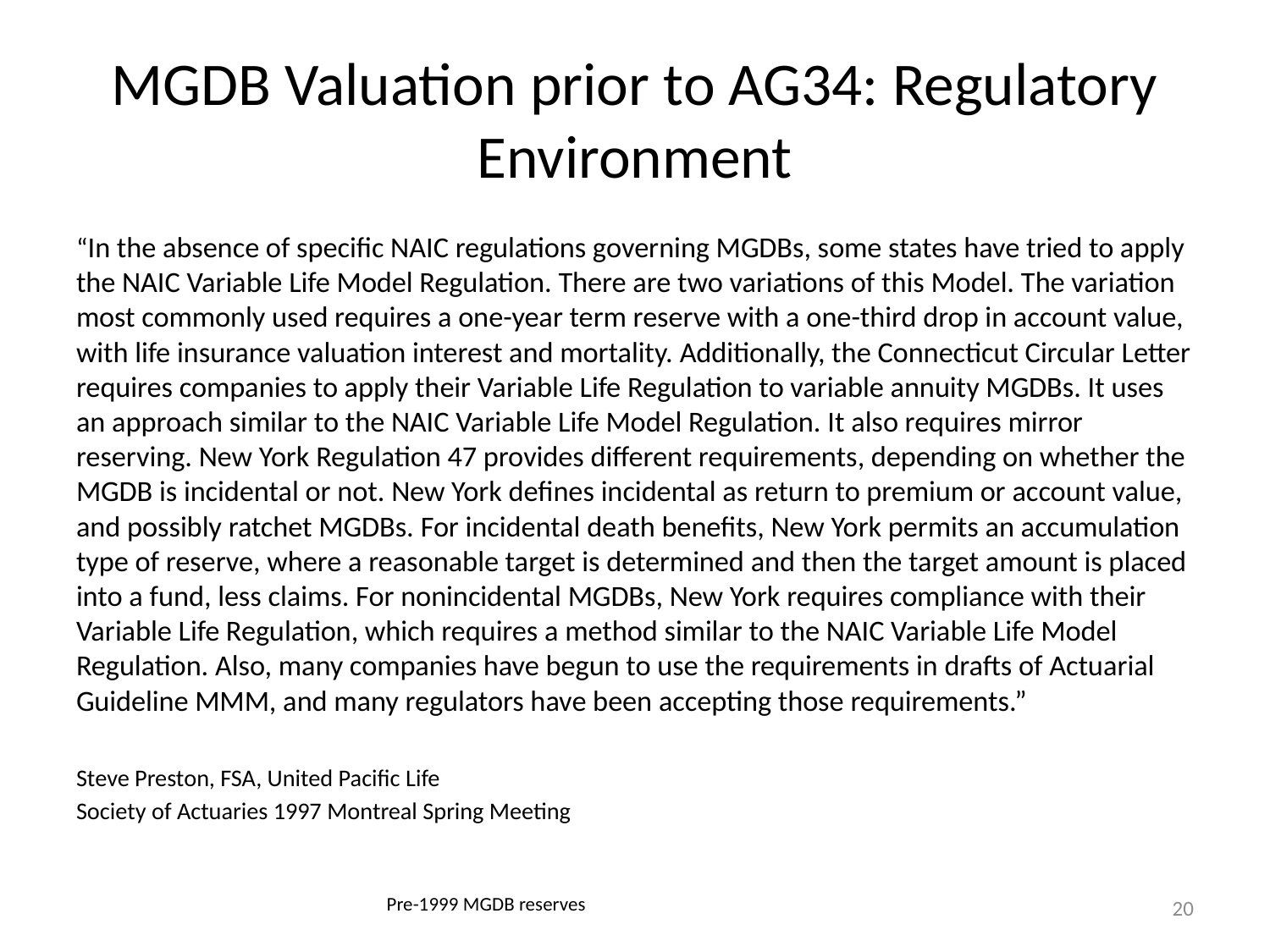

# MGDB Valuation prior to AG34: Regulatory Environment
“In the absence of specific NAIC regulations governing MGDBs, some states have tried to apply the NAIC Variable Life Model Regulation. There are two variations of this Model. The variation most commonly used requires a one-year term reserve with a one-third drop in account value, with life insurance valuation interest and mortality. Additionally, the Connecticut Circular Letter requires companies to apply their Variable Life Regulation to variable annuity MGDBs. It uses an approach similar to the NAIC Variable Life Model Regulation. It also requires mirror reserving. New York Regulation 47 provides different requirements, depending on whether the MGDB is incidental or not. New York defines incidental as return to premium or account value, and possibly ratchet MGDBs. For incidental death benefits, New York permits an accumulation type of reserve, where a reasonable target is determined and then the target amount is placed into a fund, less claims. For nonincidental MGDBs, New York requires compliance with their Variable Life Regulation, which requires a method similar to the NAIC Variable Life Model Regulation. Also, many companies have begun to use the requirements in drafts of Actuarial Guideline MMM, and many regulators have been accepting those requirements.”

Steve Preston, FSA, United Pacific Life
Society of Actuaries 1997 Montreal Spring Meeting
20
Pre-1999 MGDB reserves